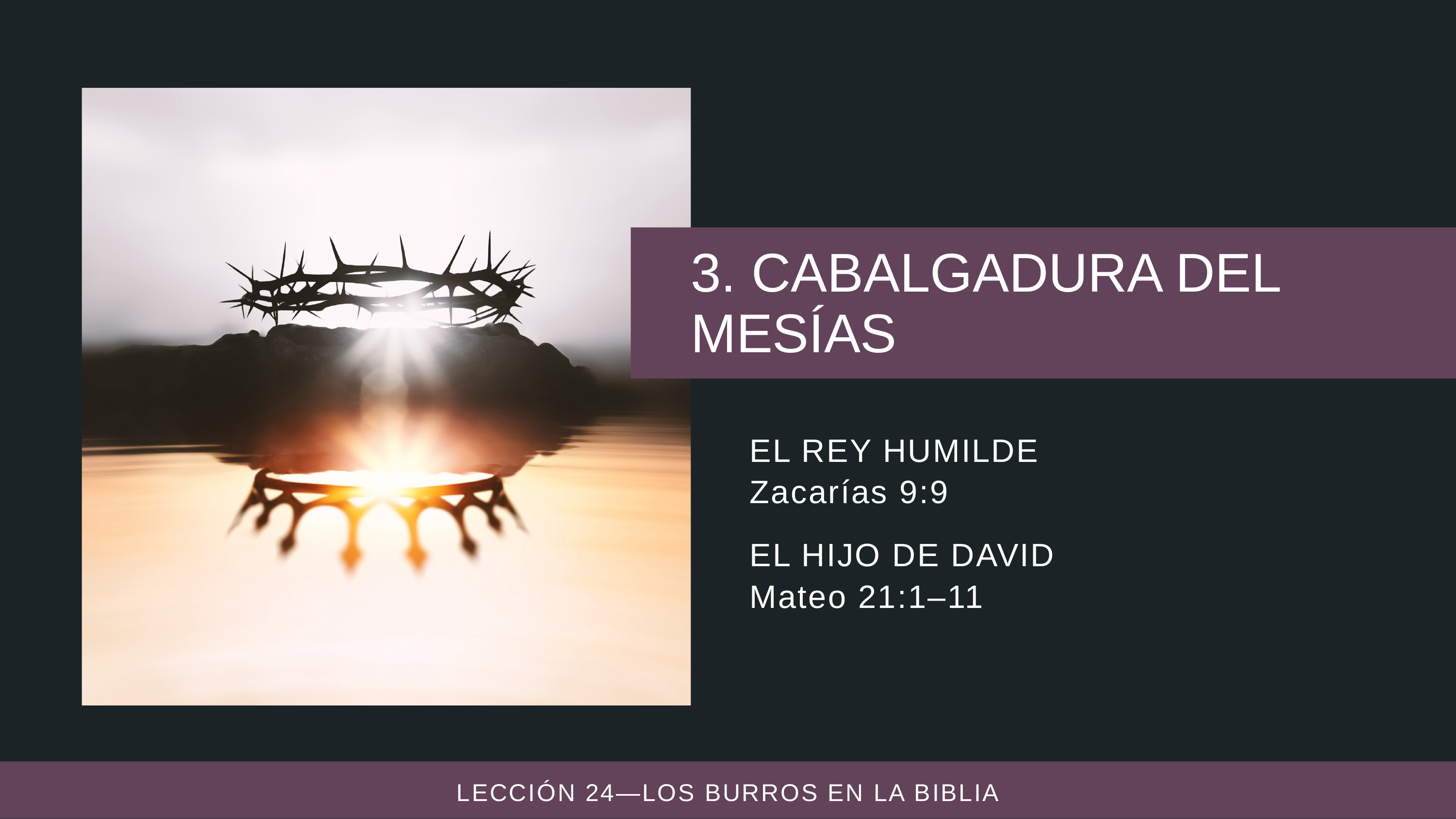

EL REY HUMILDE
Zacarías 9:9
EL HIJO DE DAVID
Mateo 21:1–11